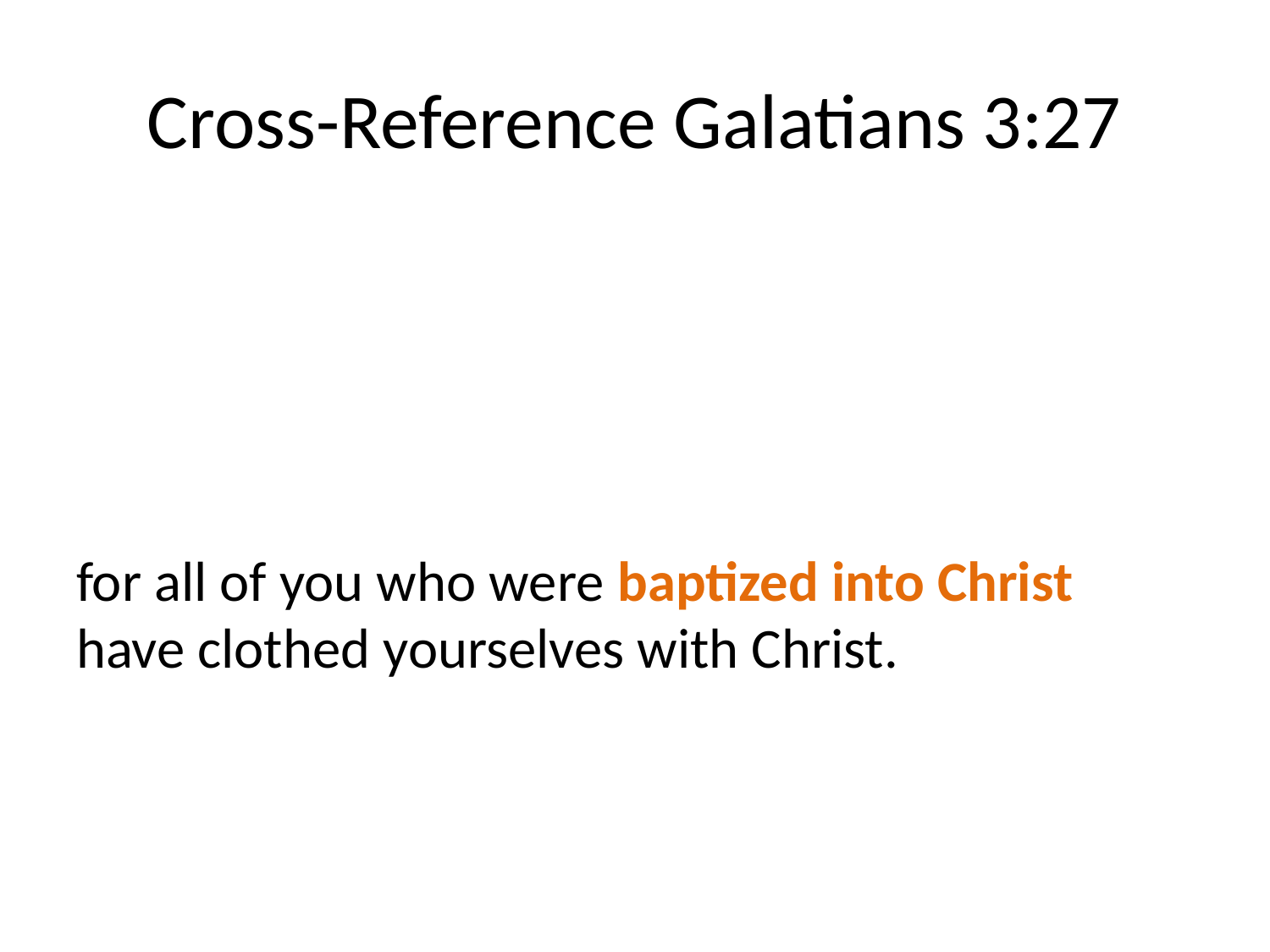

# Cross-Reference Galatians 3:27

for all of you who were baptized into Christ have clothed yourselves with Christ.